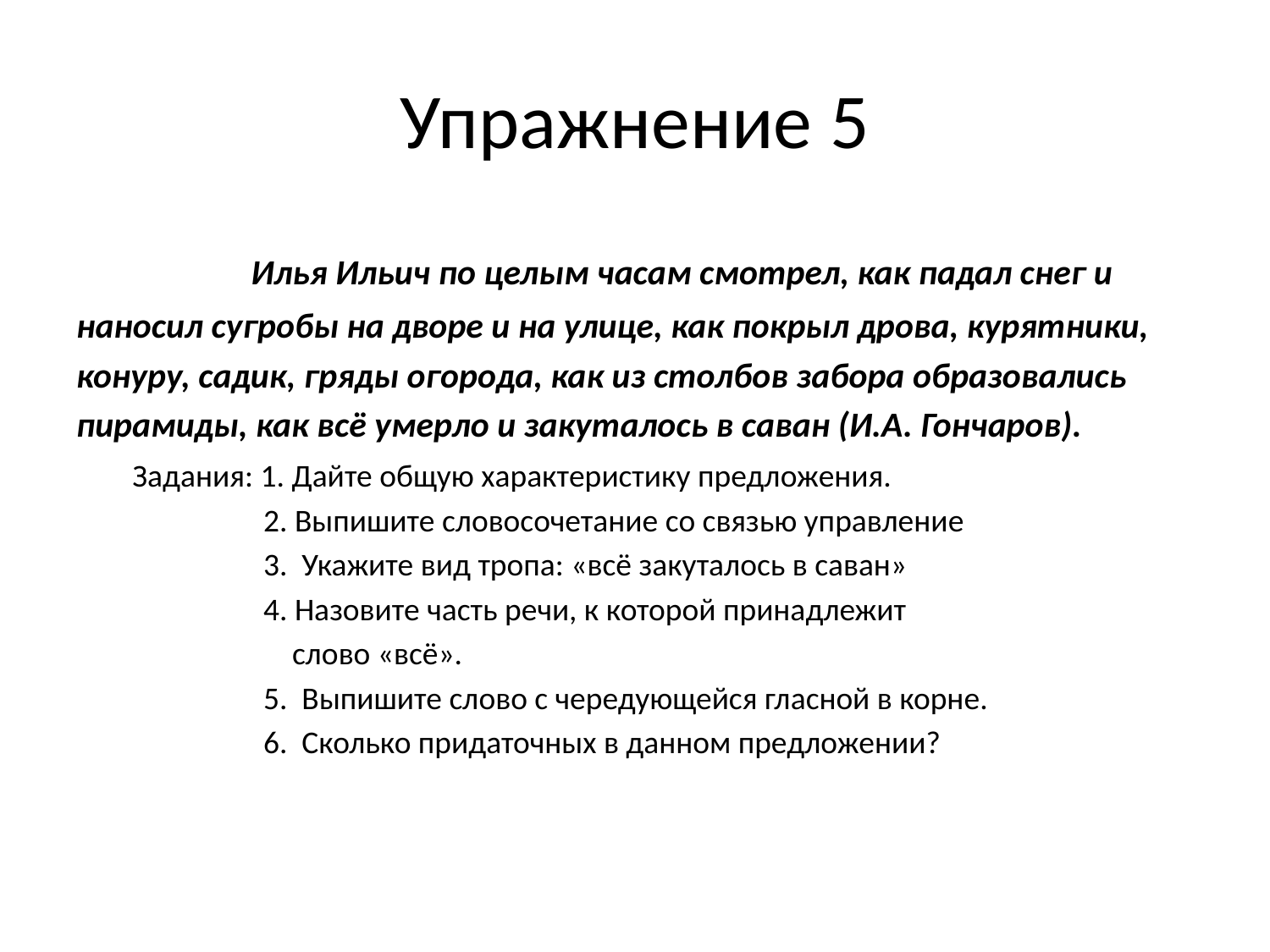

# Упражнение 5
  		Илья Ильич по целым часам смотрел, как падал снег и
наносил сугробы на дворе и на улице, как покрыл дрова, курятники,
конуру, садик, гряды огорода, как из столбов забора образовались
пирамиды, как всё умерло и закуталось в саван (И.А. Гончаров).
       Задания: 1. Дайте общую характеристику предложения.
                          2. Выпишите словосочетание со связью управление
                          3.  Укажите вид тропа: «всё закуталось в саван»
                          4. Назовите часть речи, к которой принадлежит
                              слово «всё».
                          5.  Выпишите слово с чередующейся гласной в корне.
                          6.  Сколько придаточных в данном предложении?